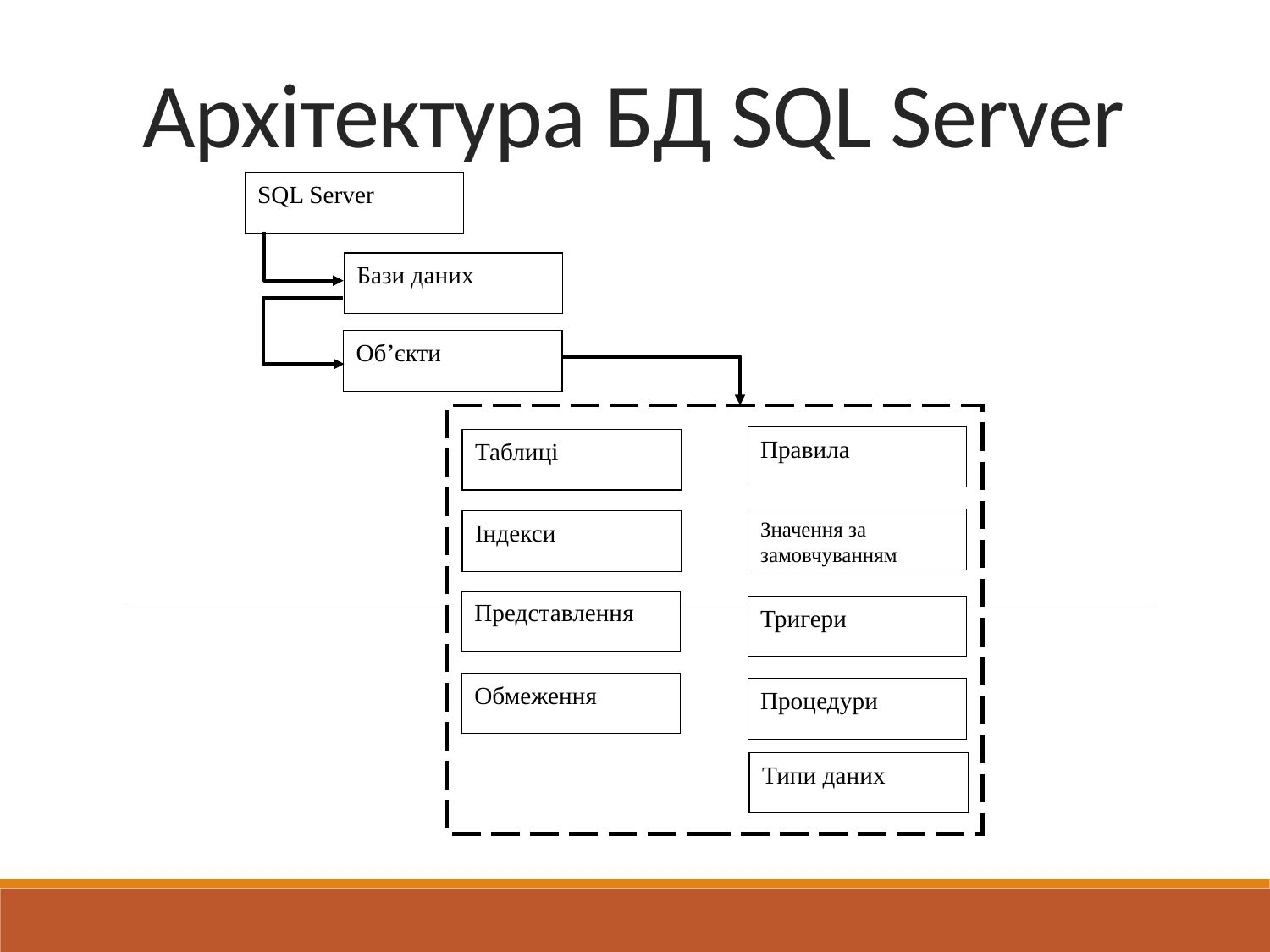

# Архітектура БД SQL Server
SQL Server

Бази даних

Об’єкти

Правила
Таблиці
Значення за замовчуванням
Індекси
Представлення
Тригери
Обмеження
Процедури
Типи даних